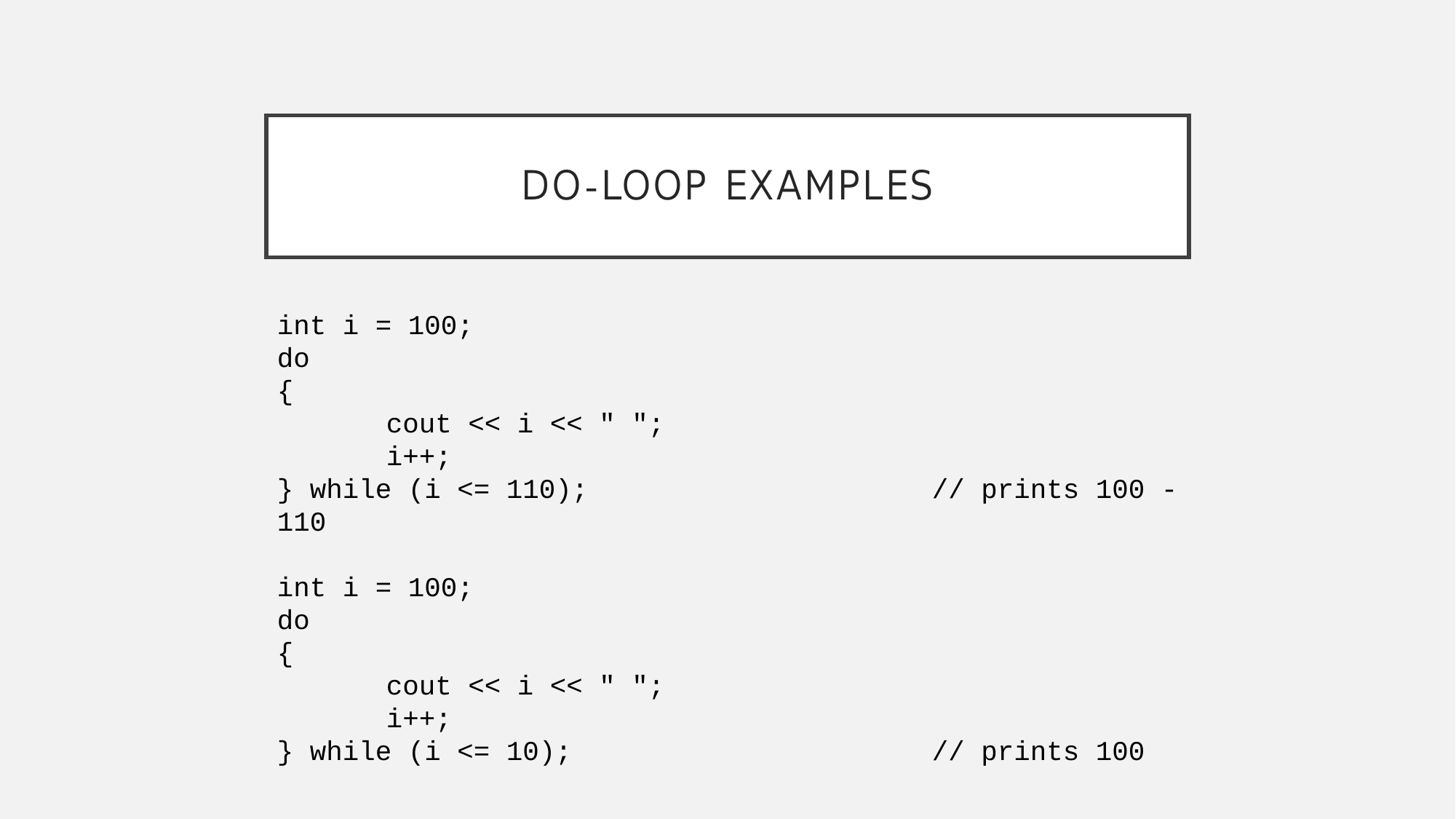

# Do-Loop Examples
int i = 100;
do
{
	cout << i << " ";
	i++;
} while (i <= 110);				// prints 100 - 110

int i = 100;
do
{
	cout << i << " ";
	i++;
} while (i <= 10);				// prints 100